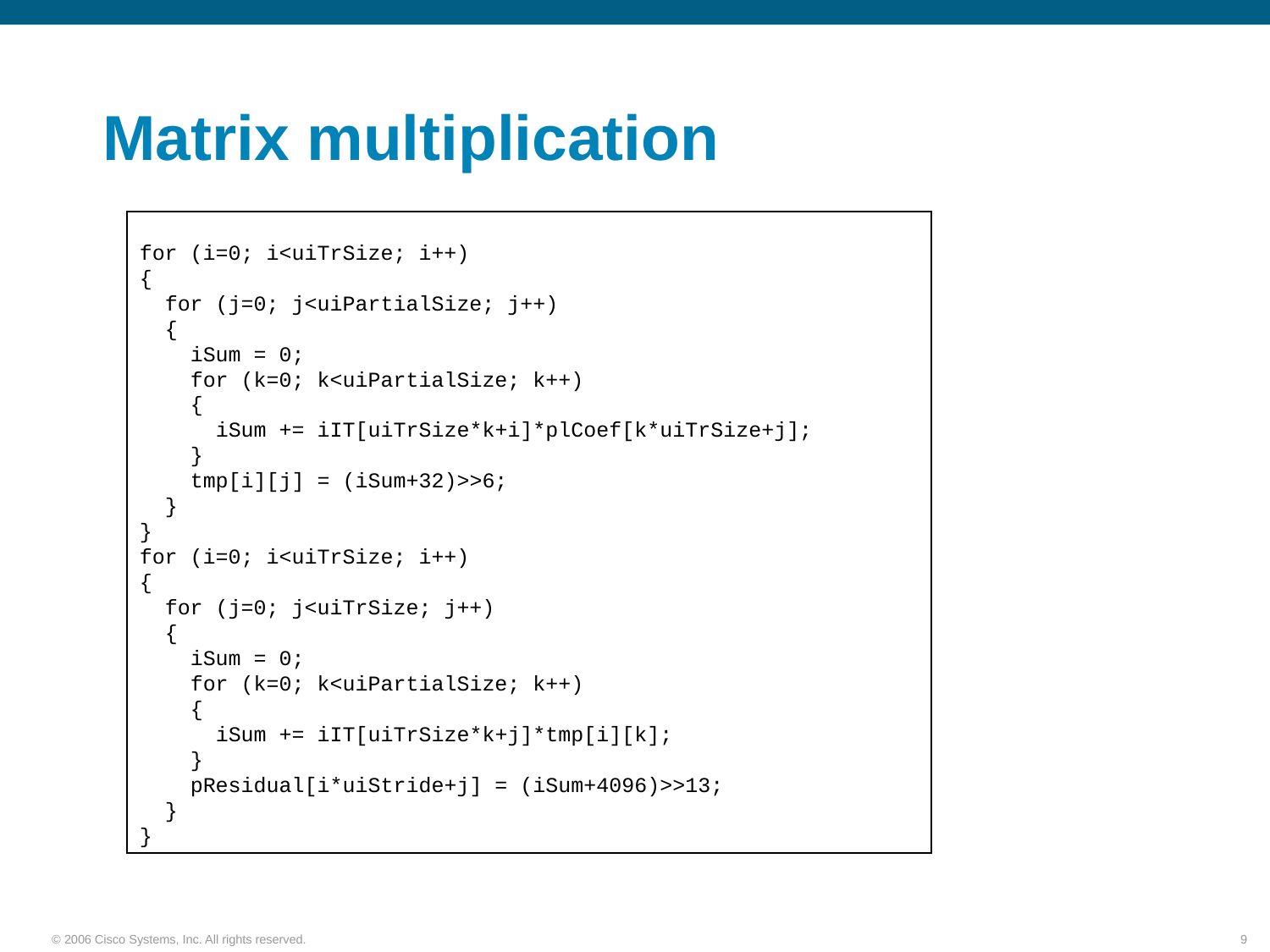

# Matrix multiplication

for (i=0; i<uiTrSize; i++)
{
  for (j=0; j<uiPartialSize; j++)
  {
    iSum = 0;
    for (k=0; k<uiPartialSize; k++)
    {
      iSum += iIT[uiTrSize*k+i]*plCoef[k*uiTrSize+j];
    }
    tmp[i][j] = (iSum+32)>>6;
  }
}
for (i=0; i<uiTrSize; i++)
{
  for (j=0; j<uiTrSize; j++)
  {
    iSum = 0;
    for (k=0; k<uiPartialSize; k++)
    {
      iSum += iIT[uiTrSize*k+j]*tmp[i][k];
    }
    pResidual[i*uiStride+j] = (iSum+4096)>>13;
  }
}